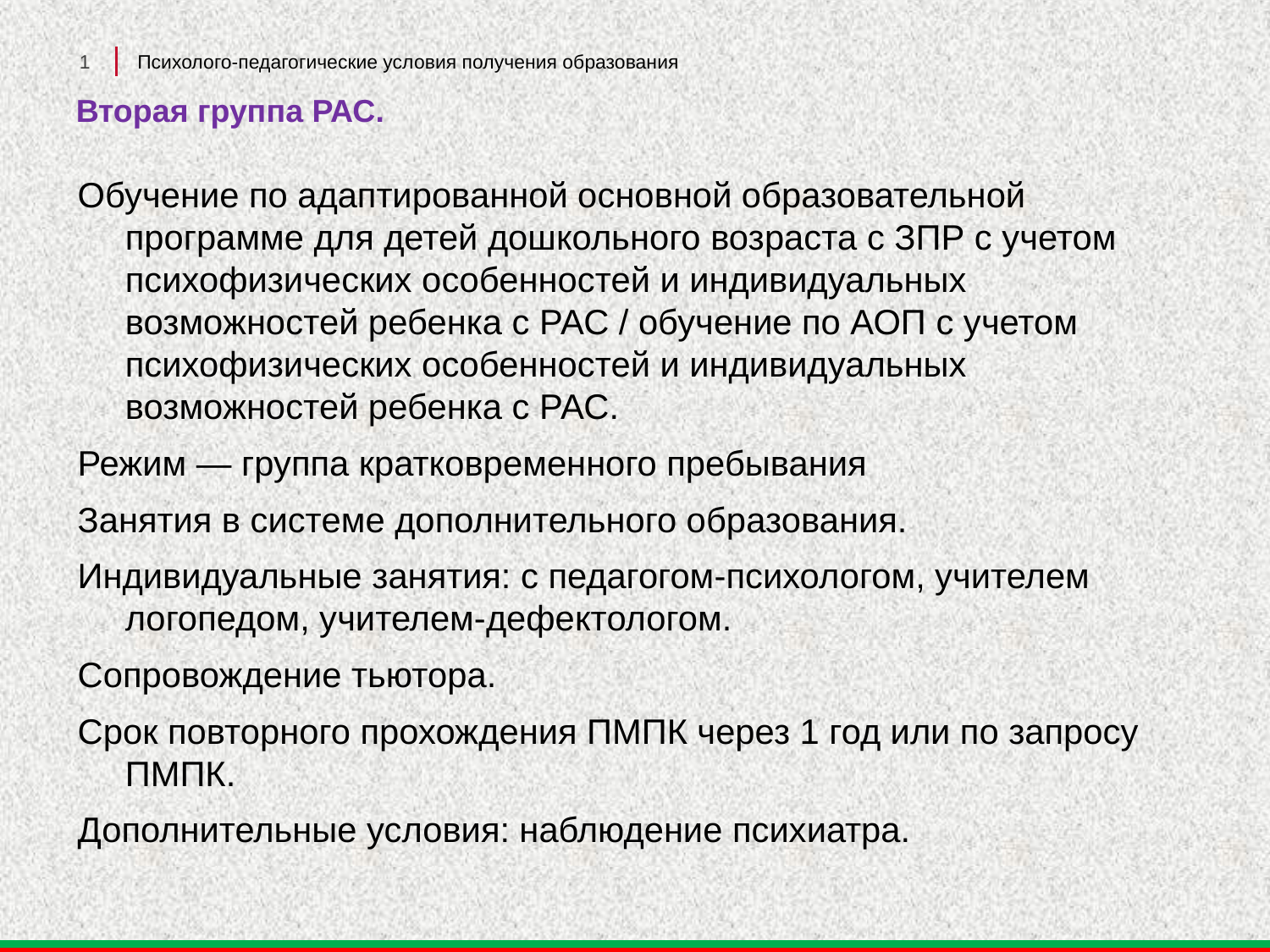

1
Психолого-педагогические условия получения образования
# Вторая группа РАС.
Обучение по адаптированной основной образовательной программе для детей дошкольного возраста с ЗПР с учетом психофизических особенностей и индивидуальных возможностей ребенка с РАС / обучение по АОП с учетом психофизических особенностей и индивидуальных возможностей ребенка с РАС.
Режим — группа кратковременного пребывания
Занятия в системе дополнительного образования.
Индивидуальные занятия: с педагогом-психологом, учителем логопедом, учителем-дефектологом.
Сопровождение тьютора.
Срок повторного прохождения ПМПК через 1 год или по запросу ПМПК.
Дополнительные условия: наблюдение психиатра.